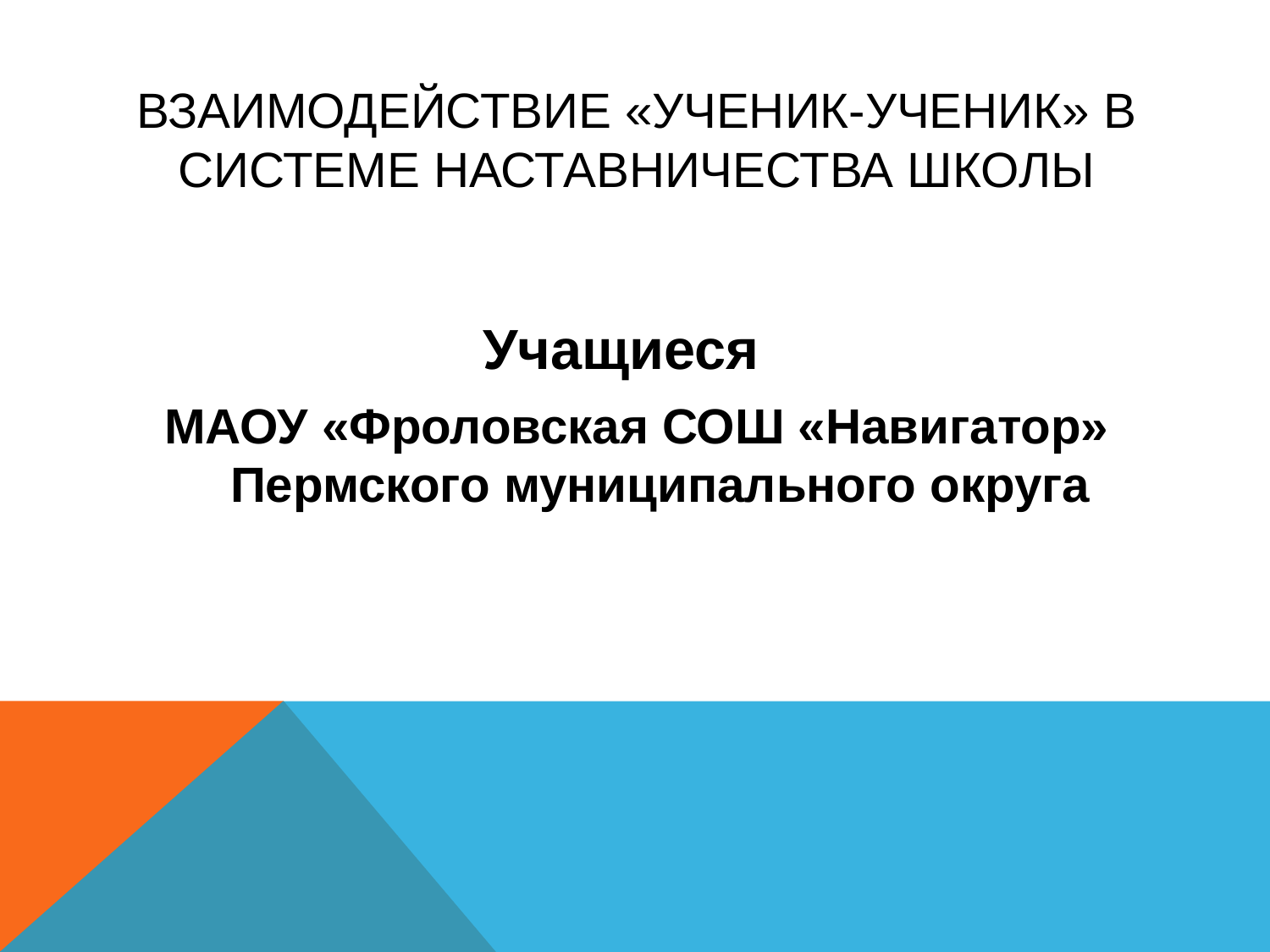

# Взаимодействие «Ученик-ученик» в системе наставничества школы
Учащиеся
МАОУ «Фроловская СОШ «Навигатор» Пермского муниципального округа